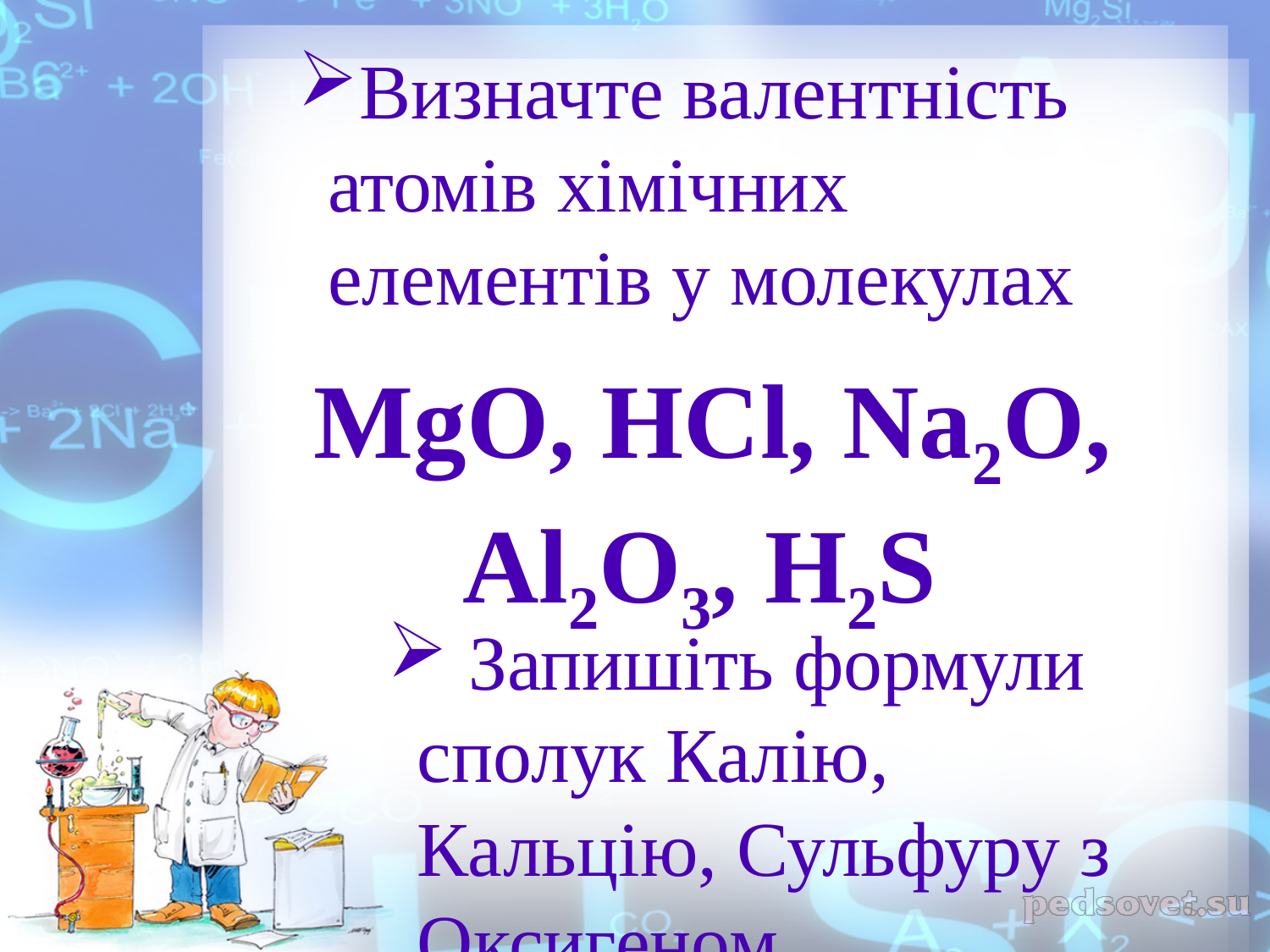

# Визначте валентність атомів хімічних елементів у молекулах
MgO, HCl, Na2O, Al2O3, H2S

 Запишіть формули сполук Калію, Кальцію, Сульфуру з Оксигеном

5